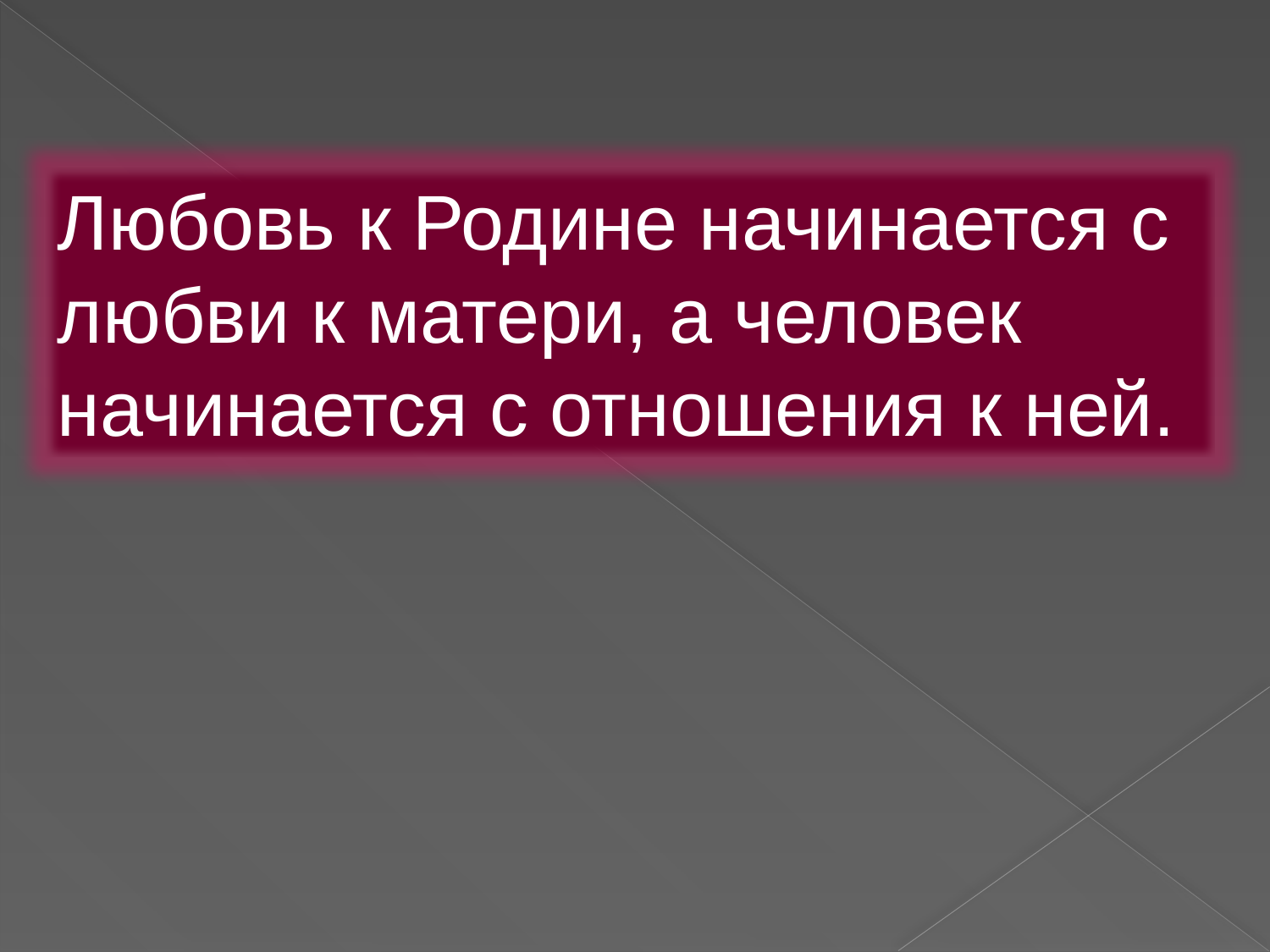

Любовь к Родине начинается с любви к матери, а человек начинается с отношения к ней.